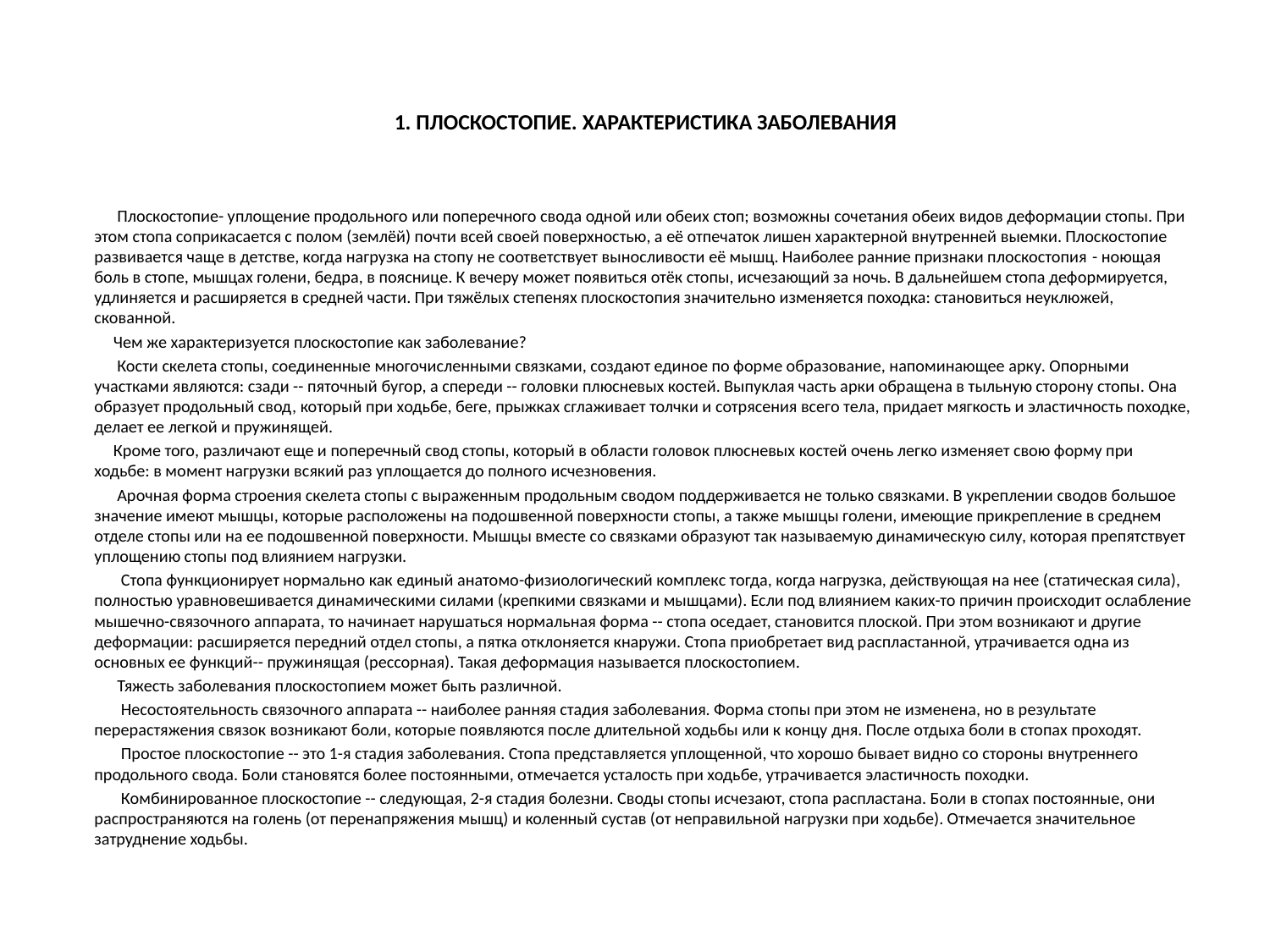

# 1. ПЛОСКОСТОПИЕ. ХАРАКТЕРИСТИКА ЗАБОЛЕВАНИЯ
                 Плоскостопие- уплощение продольного или поперечного свода одной или обеих стоп; возможны сочетания обеих видов деформации стопы. При этом стопа соприкасается с полом (землёй) почти всей своей поверхностью, а её отпечаток лишен характерной внутренней выемки. Плоскостопие развивается чаще в детстве, когда нагрузка на стопу не соответствует выносливости её мышц. Наиболее ранние признаки плоскостопия - ноющая боль в стопе, мышцах голени, бедра, в пояснице. К вечеру может появиться отёк стопы, исчезающий за ночь. В дальнейшем стопа деформируется, удлиняется и расширяется в средней части. При тяжёлых степенях плоскостопия значительно изменяется походка: становиться неуклюжей, скованной.
                Чем же характеризуется плоскостопие как заболевание?
                 Кости скелета стопы, соединенные многочисленными связками, создают единое по форме образование, напоминающее арку. Опорными участками являются: сзади -- пяточный бугор, а спереди -- головки плюсневых костей. Выпуклая часть арки обращена в тыльную сторону стопы. Она образует продольный свод, который при ходьбе, беге, прыжках сглаживает толчки и сотрясения всего тела, придает мягкость и эластичность походке, делает ее легкой и пружинящей.
                Кроме того, различают еще и поперечный свод стопы, который в области головок плюсневых костей очень легко изменяет свою форму при ходьбе: в момент нагрузки всякий раз уплощается до полного исчезновения.
                 Арочная форма строения скелета стопы с выраженным продольным сводом поддерживается не только связками. В укреплении сводов большое значение имеют мышцы, которые расположены на подошвенной поверхности стопы, а также мышцы голени, имеющие прикрепление в среднем отделе стопы или на ее подошвенной поверхности. Мышцы вместе со связками образуют так называемую динамическую силу, которая препятствует уплощению стопы под влиянием нагрузки.
                  Стопа функционирует нормально как единый анатомо-физиологический комплекс тогда, когда нагрузка, действующая на нее (статическая сила), полностью уравновешивается динамическими силами (крепкими связками и мышцами). Если под влиянием каких-то причин происходит ослабление мышечно-связочного аппарата, то начинает нарушаться нормальная форма -- стопа оседает, становится плоской. При этом возникают и другие деформации: расширяется передний отдел стопы, а пятка отклоняется кнаружи. Стопа приобретает вид распластанной, утрачивается одна из основных ее функций-- пружинящая (рессорная). Такая деформация называется плоскостопием.
                 Тяжесть заболевания плоскостопием может быть различной.
                  Несостоятельность связочного аппарата -- наиболее ранняя стадия заболевания. Форма стопы при этом не изменена, но в результате перерастяжения связок возникают боли, которые появляются после длительной ходьбы или к концу дня. После отдыха боли в стопах проходят.
                  Простое плоскостопие -- это 1-я стадия заболевания. Стопа представляется уплощенной, что хорошо бывает видно со стороны внутреннего продольного свода. Боли становятся более постоянными, отмечается усталость при ходьбе, утрачивается эластичность походки.
                  Комбинированное плоскостопие -- следующая, 2-я стадия болезни. Своды стопы исчезают, стопа распластана. Боли в стопах постоянные, они распространяются на голень (от перенапряжения мышц) и коленный сустав (от неправильной нагрузки при ходьбе). Отмечается значительное затруднение ходьбы.